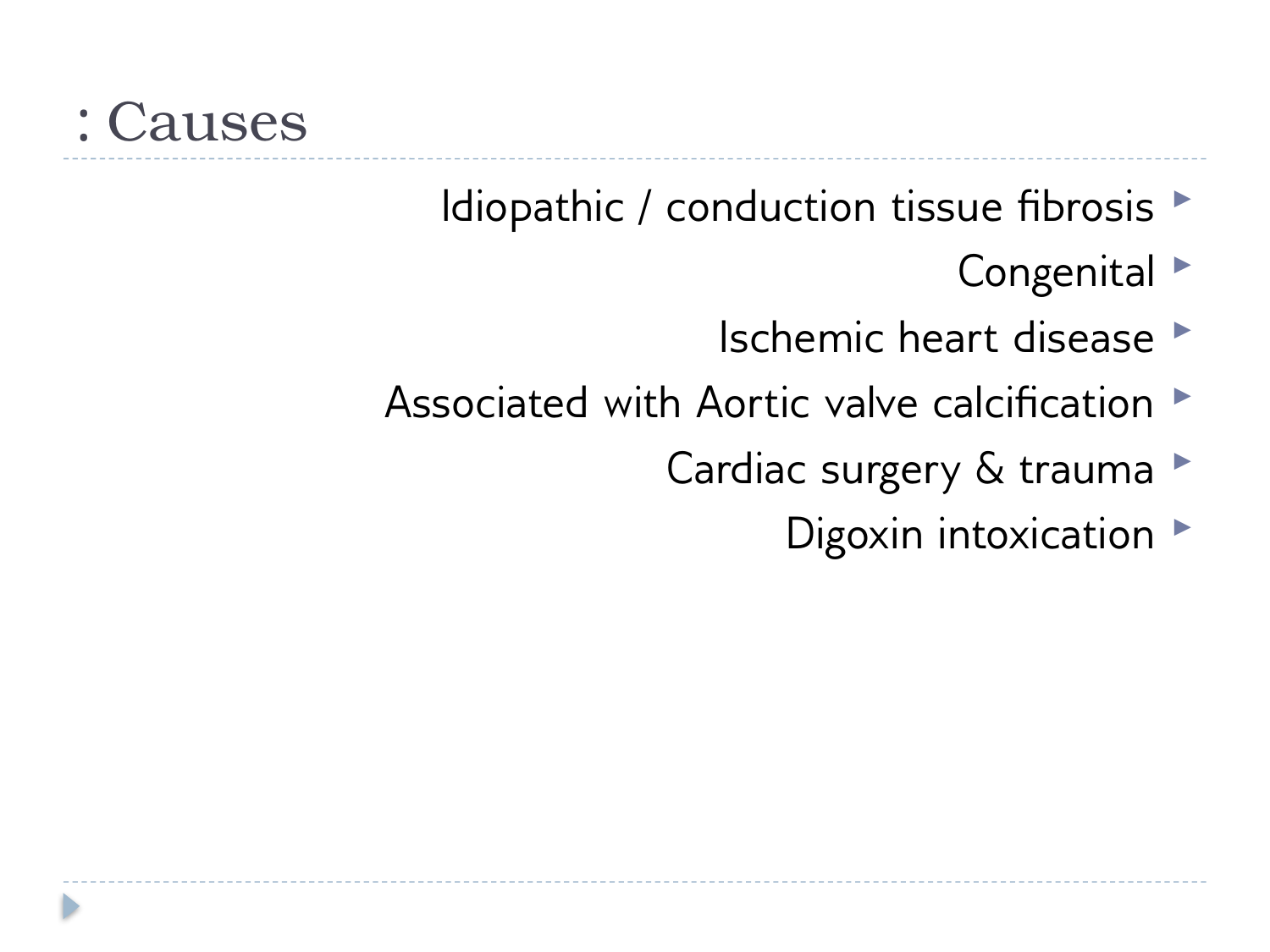

# Causes :
Idiopathic / conduction tissue fibrosis
Congenital
Ischemic heart disease
Associated with Aortic valve calcification
Cardiac surgery & trauma
Digoxin intoxication